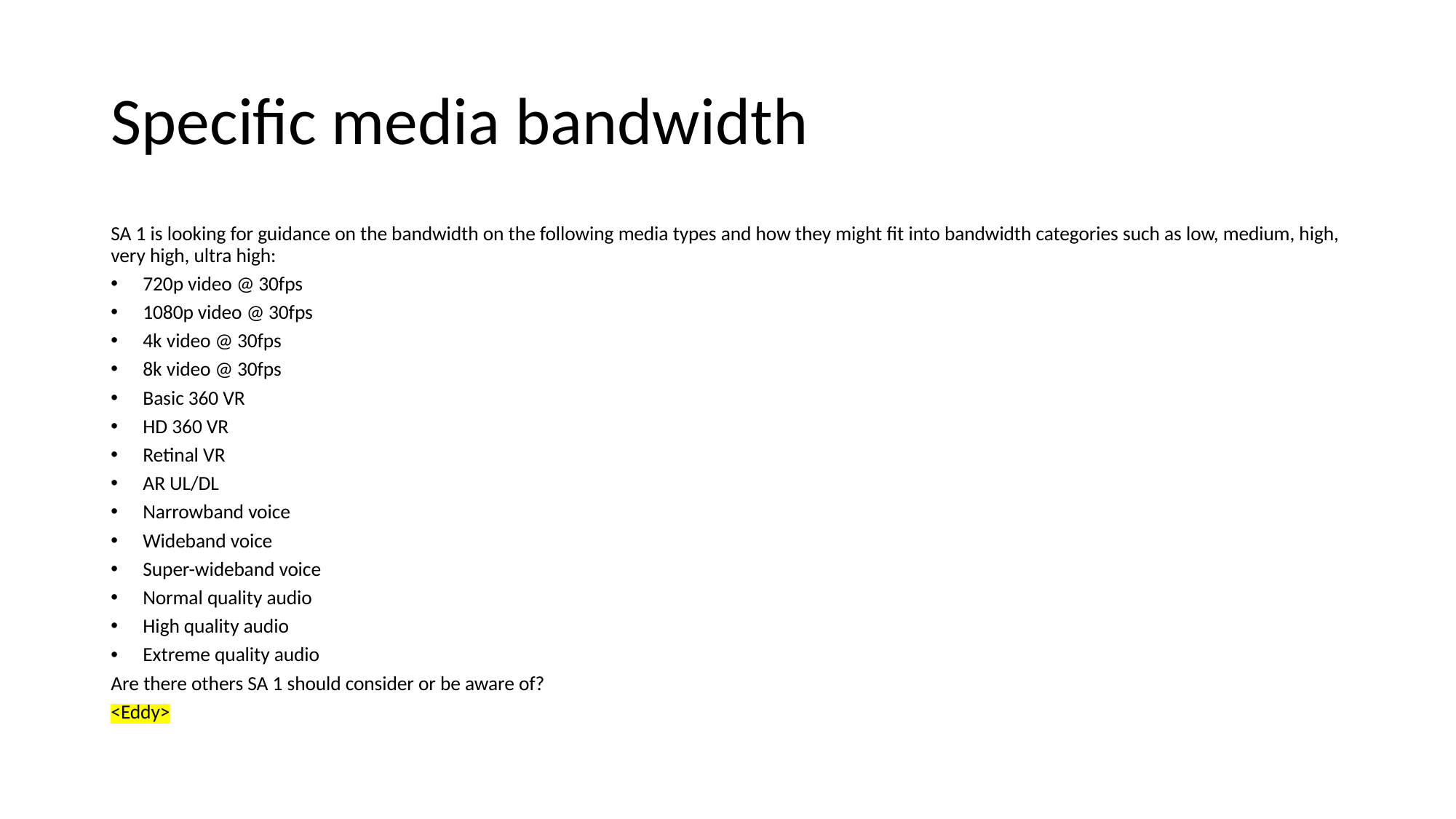

# Specific media bandwidth
SA 1 is looking for guidance on the bandwidth on the following media types and how they might fit into bandwidth categories such as low, medium, high, very high, ultra high:
720p video @ 30fps
1080p video @ 30fps
4k video @ 30fps
8k video @ 30fps
Basic 360 VR
HD 360 VR
Retinal VR
AR UL/DL
Narrowband voice
Wideband voice
Super-wideband voice
Normal quality audio
High quality audio
Extreme quality audio
Are there others SA 1 should consider or be aware of?
<Eddy>